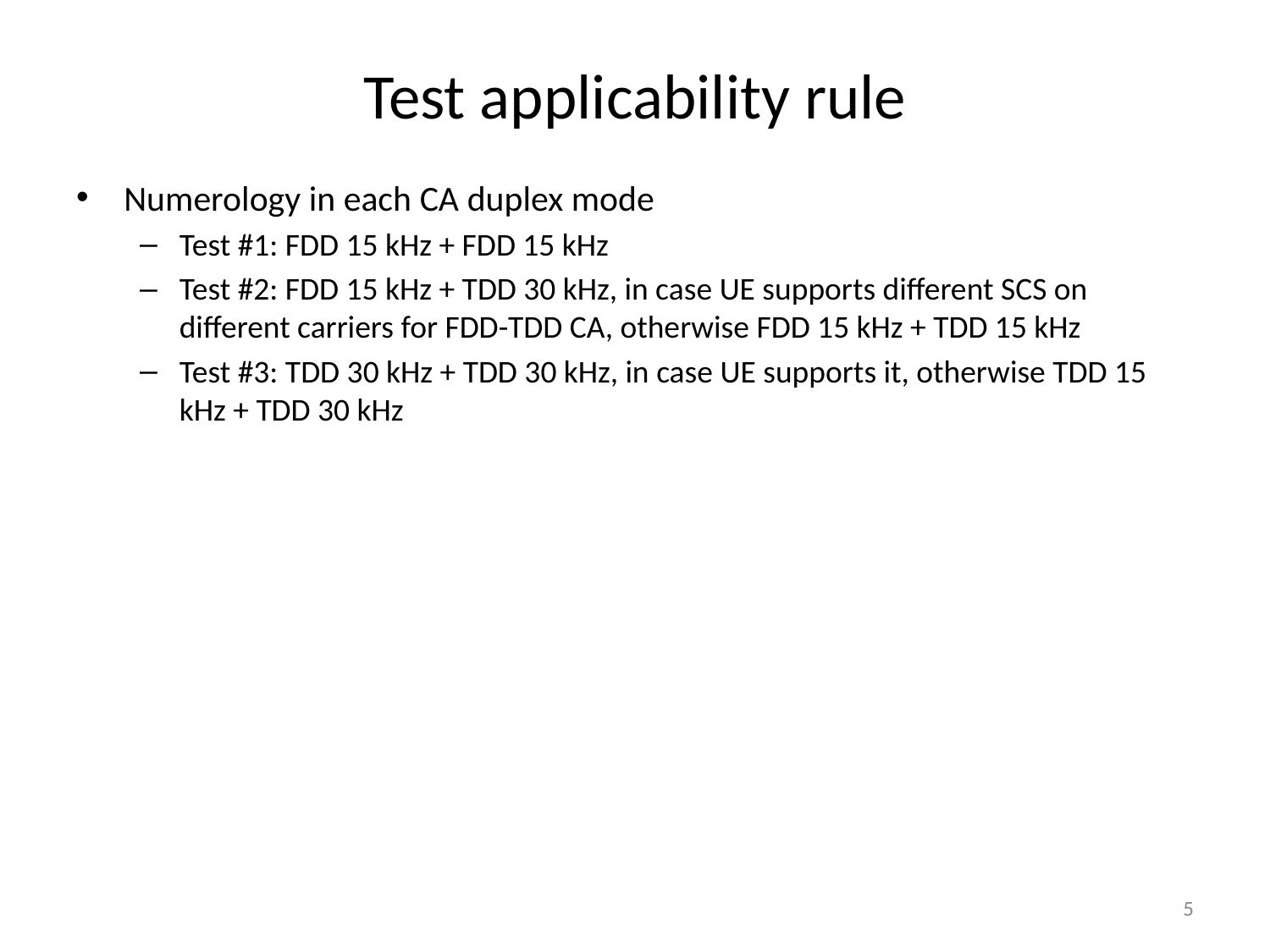

# Test applicability rule
Numerology in each CA duplex mode
Test #1: FDD 15 kHz + FDD 15 kHz
Test #2: FDD 15 kHz + TDD 30 kHz, in case UE supports different SCS on different carriers for FDD-TDD CA, otherwise FDD 15 kHz + TDD 15 kHz
Test #3: TDD 30 kHz + TDD 30 kHz, in case UE supports it, otherwise TDD 15 kHz + TDD 30 kHz
5